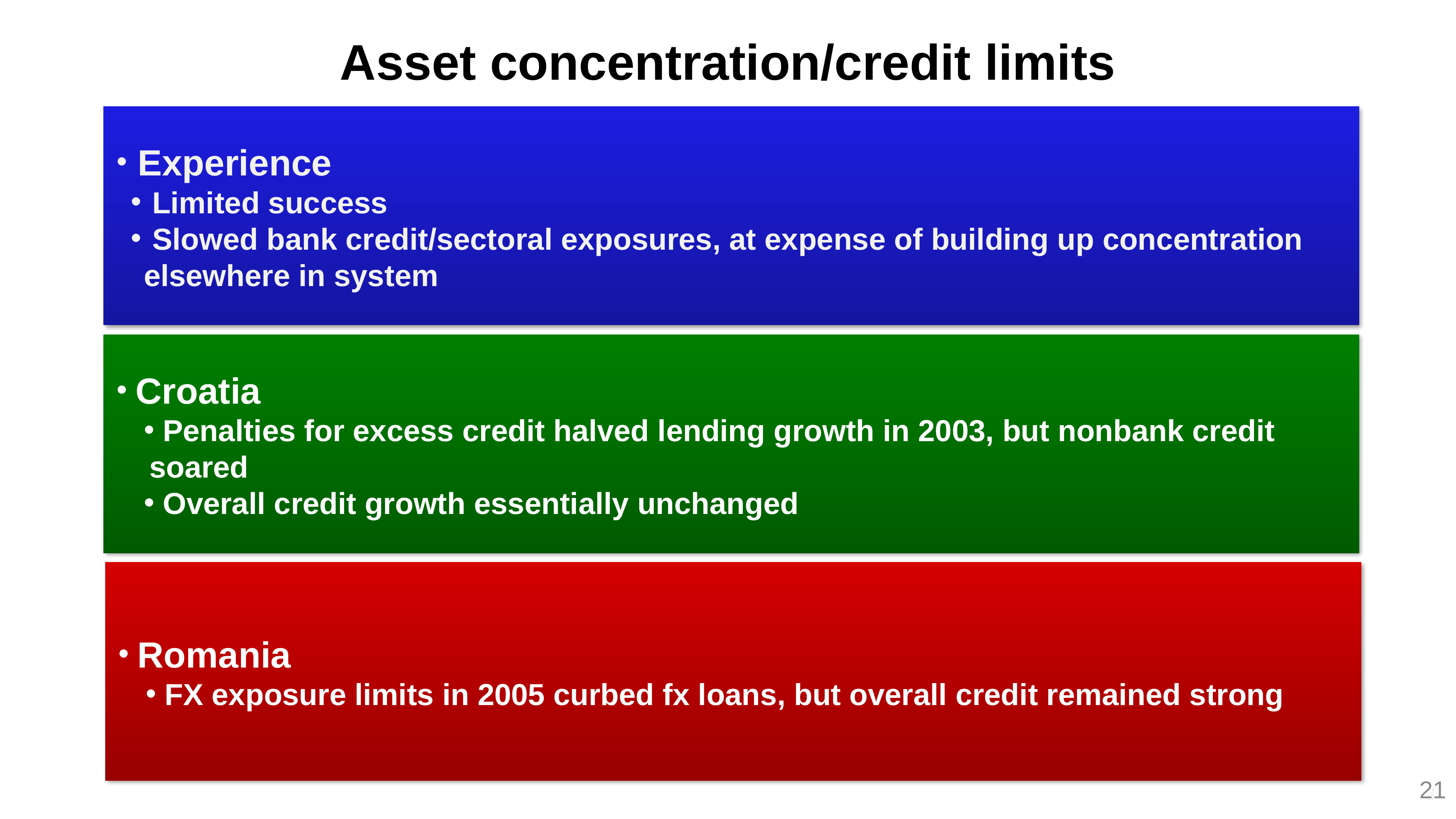

Asset concentration/credit limits
 Experience
 Limited success
 Slowed bank credit/sectoral exposures, at expense of building up concentration elsewhere in system
 Croatia
 Penalties for excess credit halved lending growth in 2003, but nonbank credit soared
 Overall credit growth essentially unchanged
 Romania
 FX exposure limits in 2005 curbed fx loans, but overall credit remained strong
21
3